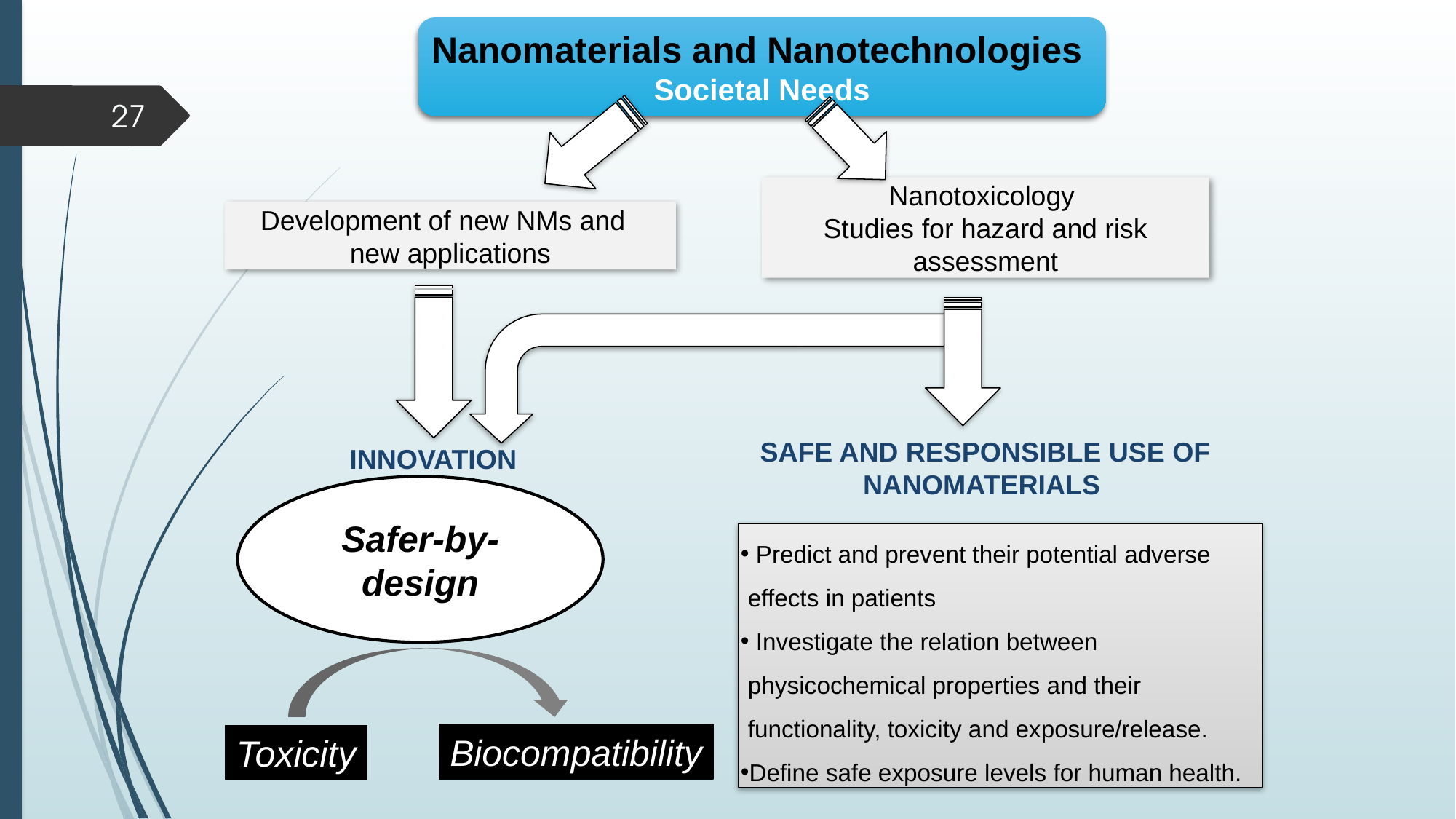

Nanomaterials and Nanotechnologies
Societal Needs
27

Nanotoxicology
Studies for hazard and risk assessment
Development of new NMs and
new applications

Safe and responsible use of Nanomaterials
INNOVATION
Safer-by-design
 Predict and prevent their potential adverse effects in patients
 Investigate the relation between physicochemical properties and their functionality, toxicity and exposure/release.
Define safe exposure levels for human health.

Biocompatibility
Toxicity
Louro et al.,  2015. In: Nanotechnology applications for tissue engineering, Elsevier, UK.